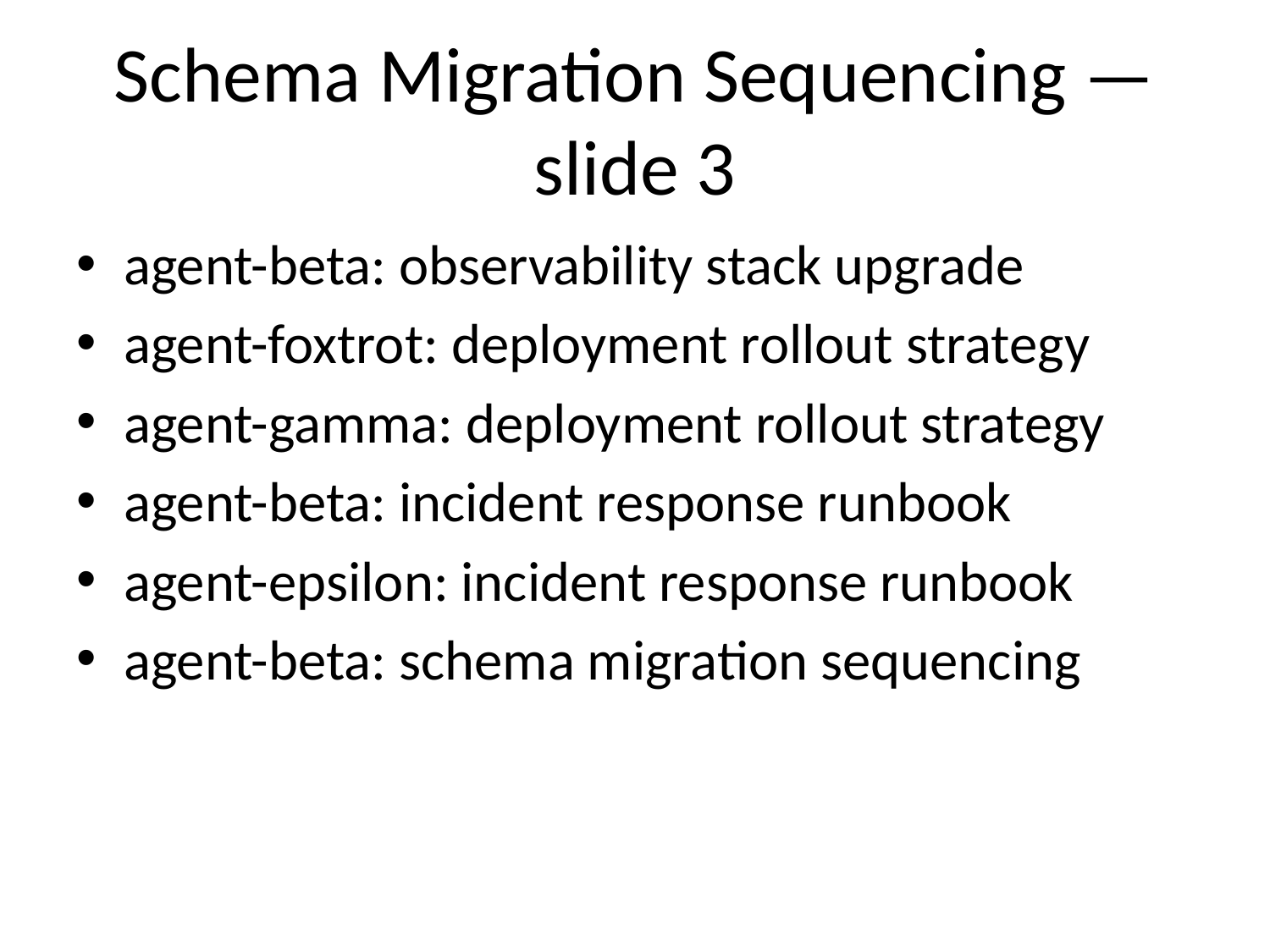

# Schema Migration Sequencing — slide 3
agent-beta: observability stack upgrade
agent-foxtrot: deployment rollout strategy
agent-gamma: deployment rollout strategy
agent-beta: incident response runbook
agent-epsilon: incident response runbook
agent-beta: schema migration sequencing